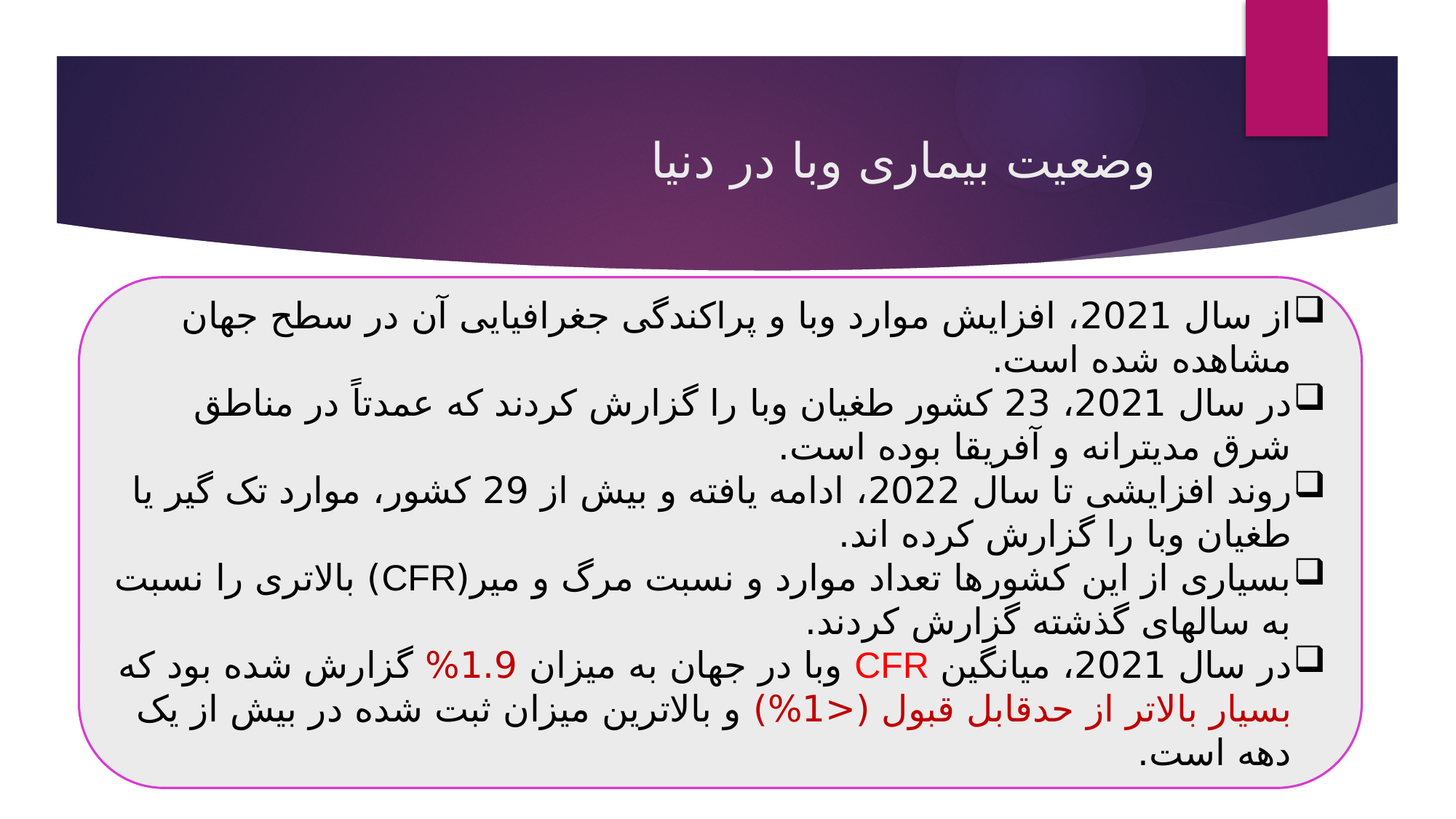

# وضعیت بیماری وبا در دنیا
از سال 2021، افزایش موارد وبا و پراکندگی جغرافیایی آن در سطح جهان مشاهده شده است.
در سال 2021، 23 کشور طغیان وبا را گزارش کردند که عمدتاً در مناطق شرق مدیترانه و آفریقا بوده است.
روند افزایشی تا سال 2022، ادامه یافته و بیش از 29 کشور، موارد تک گیر یا طغیان وبا را گزارش کرده اند.
بسیاری از این کشورها تعداد موارد و نسبت مرگ و میر(CFR) بالاتری را نسبت به سالهای گذشته گزارش کردند.
در سال 2021، میانگین CFR وبا در جهان به میزان 1.9% گزارش شده بود که بسیار بالاتر از حدقابل قبول (<1%) و بالاترین میزان ثبت شده در بیش از یک دهه است.